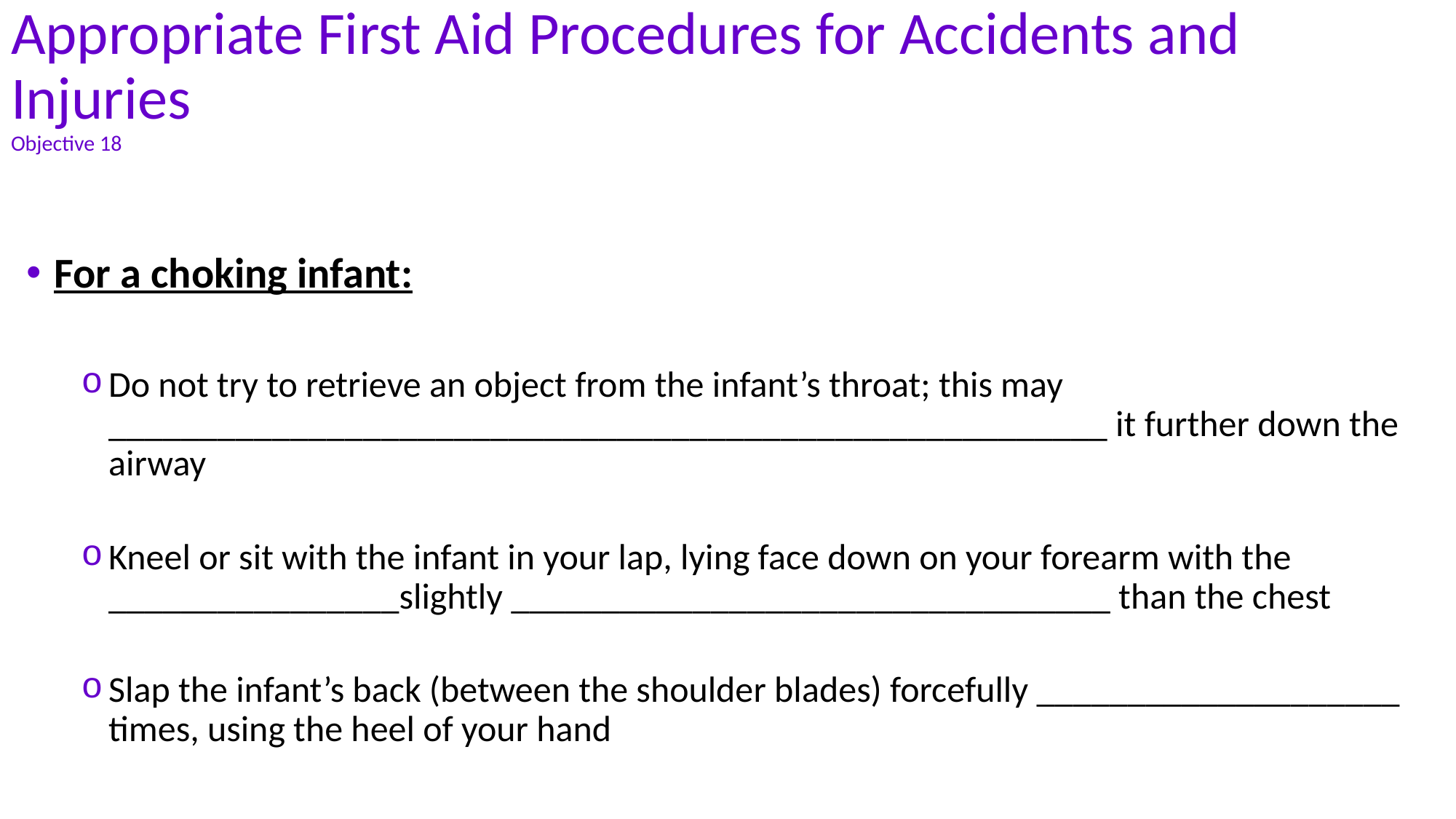

# Appropriate First Aid Procedures for Accidents and Injuries Objective 18
For a choking infant:

Do not try to retrieve an object from the infant’s throat; this may _______________________________________________________ it further down the airway

Kneel or sit with the infant in your lap, lying face down on your forearm with the ________________slightly _________________________________ than the chest

Slap the infant’s back (between the shoulder blades) forcefully ____________________ times, using the heel of your hand